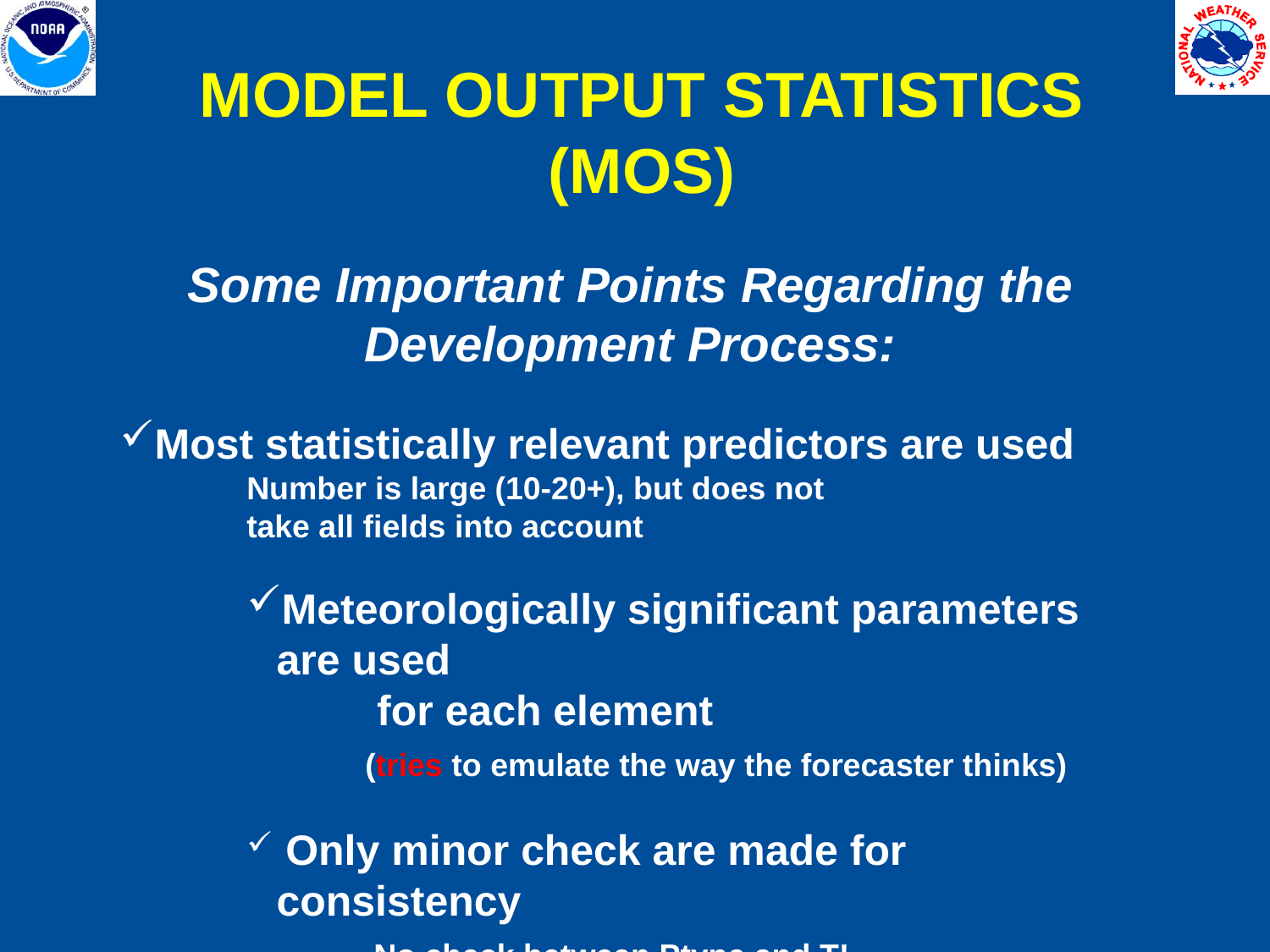

MODEL OUTPUT STATISTICS (MOS)
Some Important Points Regarding the Development Process:
Most statistically relevant predictors are used
Number is large (10-20+), but does not
take all fields into account

Meteorologically significant parameters are used
           for each element
          (tries to emulate the way the forecaster thinks)

 Only minor check are made for consistency
	No check between Ptype and T!